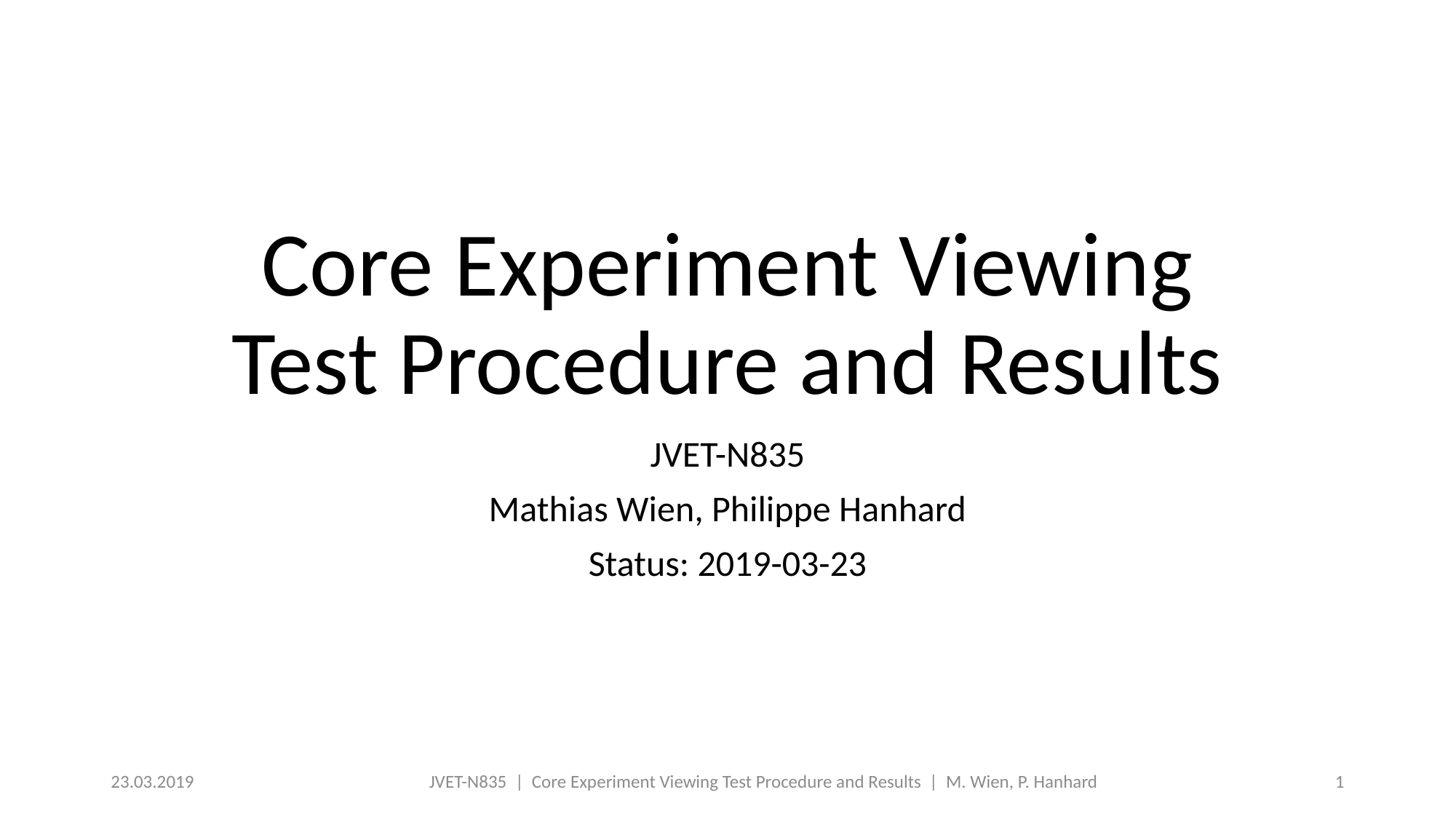

# Core Experiment Viewing Test Procedure and Results
JVET-N835
Mathias Wien, Philippe Hanhard
Status: 2019-03-23
23.03.2019
JVET-N835  |  Core Experiment Viewing Test Procedure and Results  |  M. Wien, P. Hanhard
1